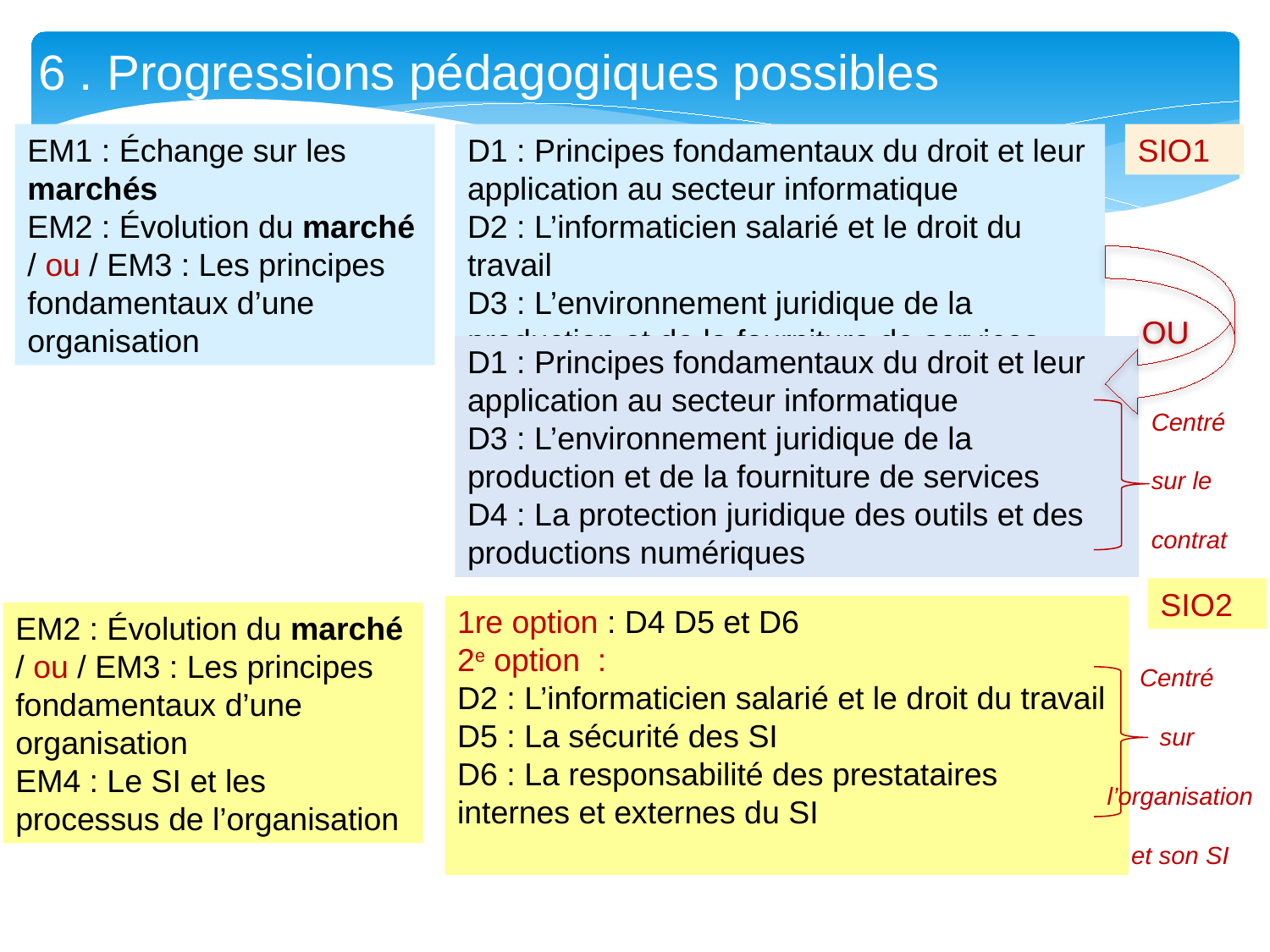

6 . Progressions pédagogiques possibles

EM1 : Échange sur les marchés
EM2 : Évolution du marché / ou / EM3 : Les principes fondamentaux d’une organisation
D1 : Principes fondamentaux du droit et leur application au secteur informatique
D2 : L’informaticien salarié et le droit du travail
D3 : L’environnement juridique de la production et de la fourniture de services
SIO1
OU
D1 : Principes fondamentaux du droit et leur application au secteur informatique
D3 : L’environnement juridique de la production et de la fourniture de services
D4 : La protection juridique des outils et des productions numériques

Centré

sur le

contrat

SIO2
1re option : D4 D5 et D6
2e option  :
D2 : L’informaticien salarié et le droit du travail
D5 : La sécurité des SI
D6 : La responsabilité des prestataires internes et externes du SI

EM2 : Évolution du marché / ou / EM3 : Les principes fondamentaux d’une organisation
EM4 : Le SI et les processus de l’organisation
Centré

sur

l’organisation

et son SI